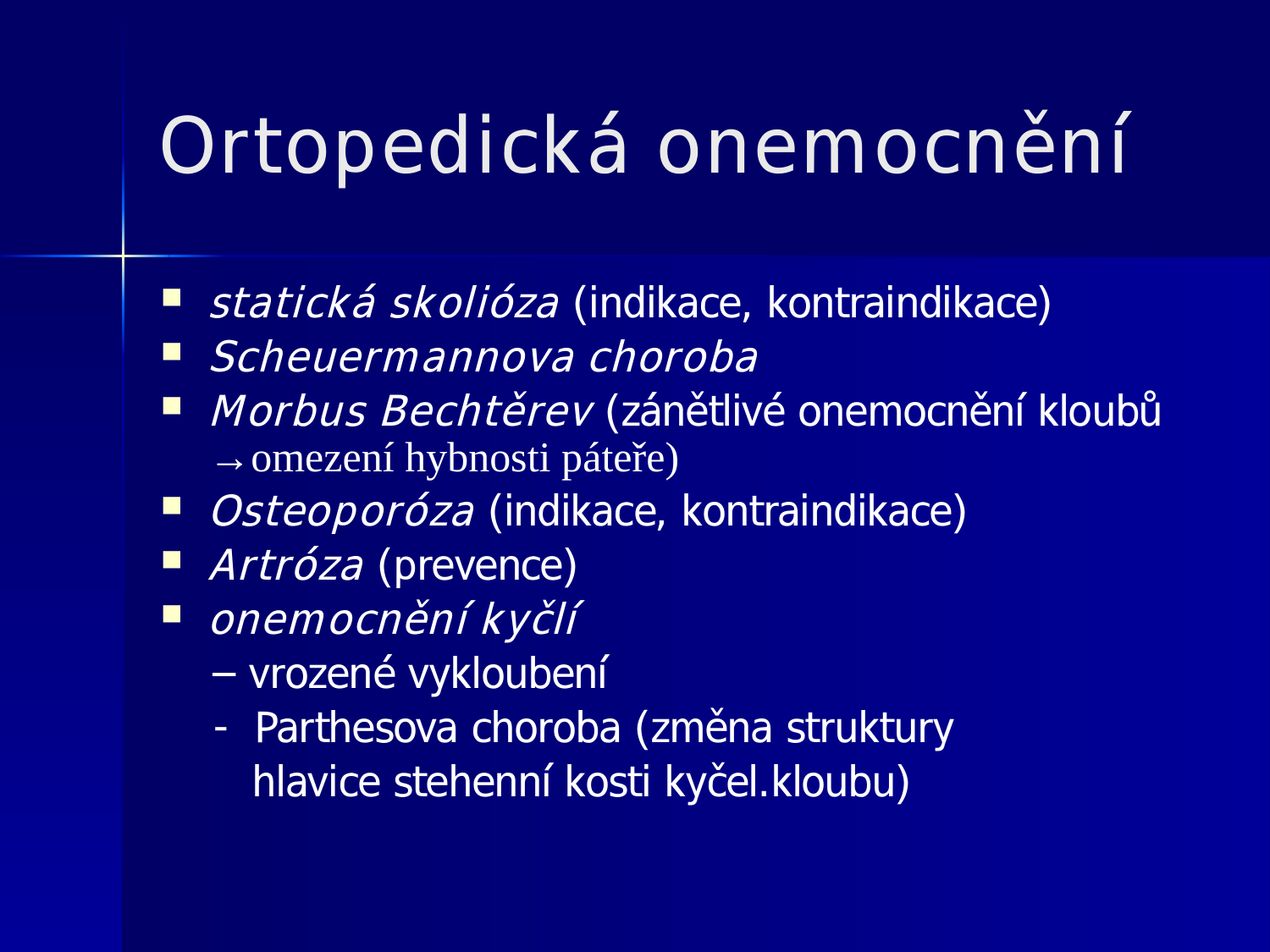

# Ortopedická onemocnění
statická skolióza (indikace, kontraindikace)
Scheuermannova choroba
Morbus Bechtěrev (zánětlivé onemocnění kloubů →omezení hybnosti páteře)
Osteoporóza (indikace, kontraindikace)
Artróza (prevence)
onemocnění kyčlí
    – vrozené vykloubení
    -  Parthesova choroba (změna struktury
       hlavice stehenní kosti kyčel.kloubu)